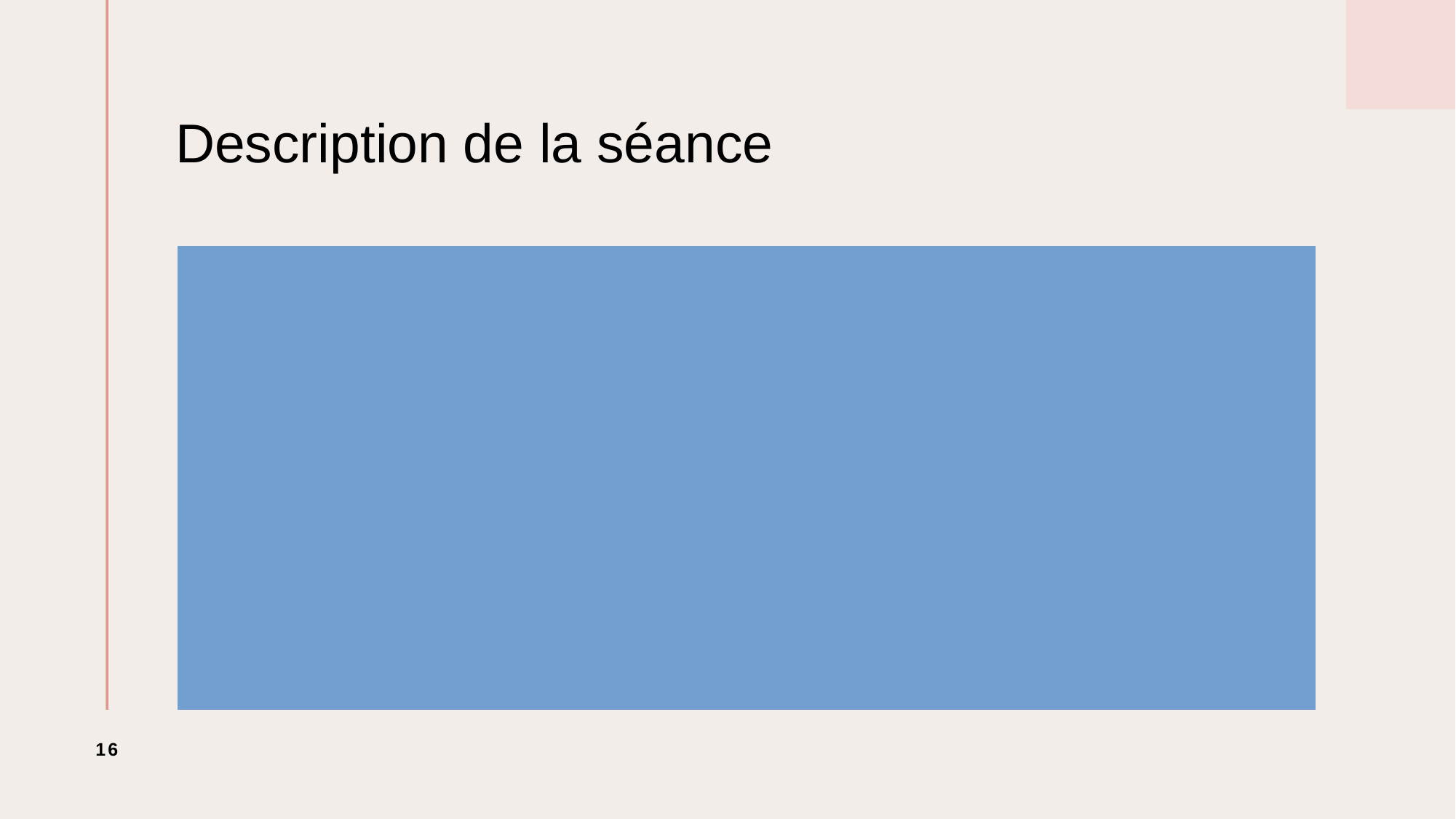

# Description de la séance
Première heure:
Utilisation de l’IA Perplexity pour répondre à des questions

16